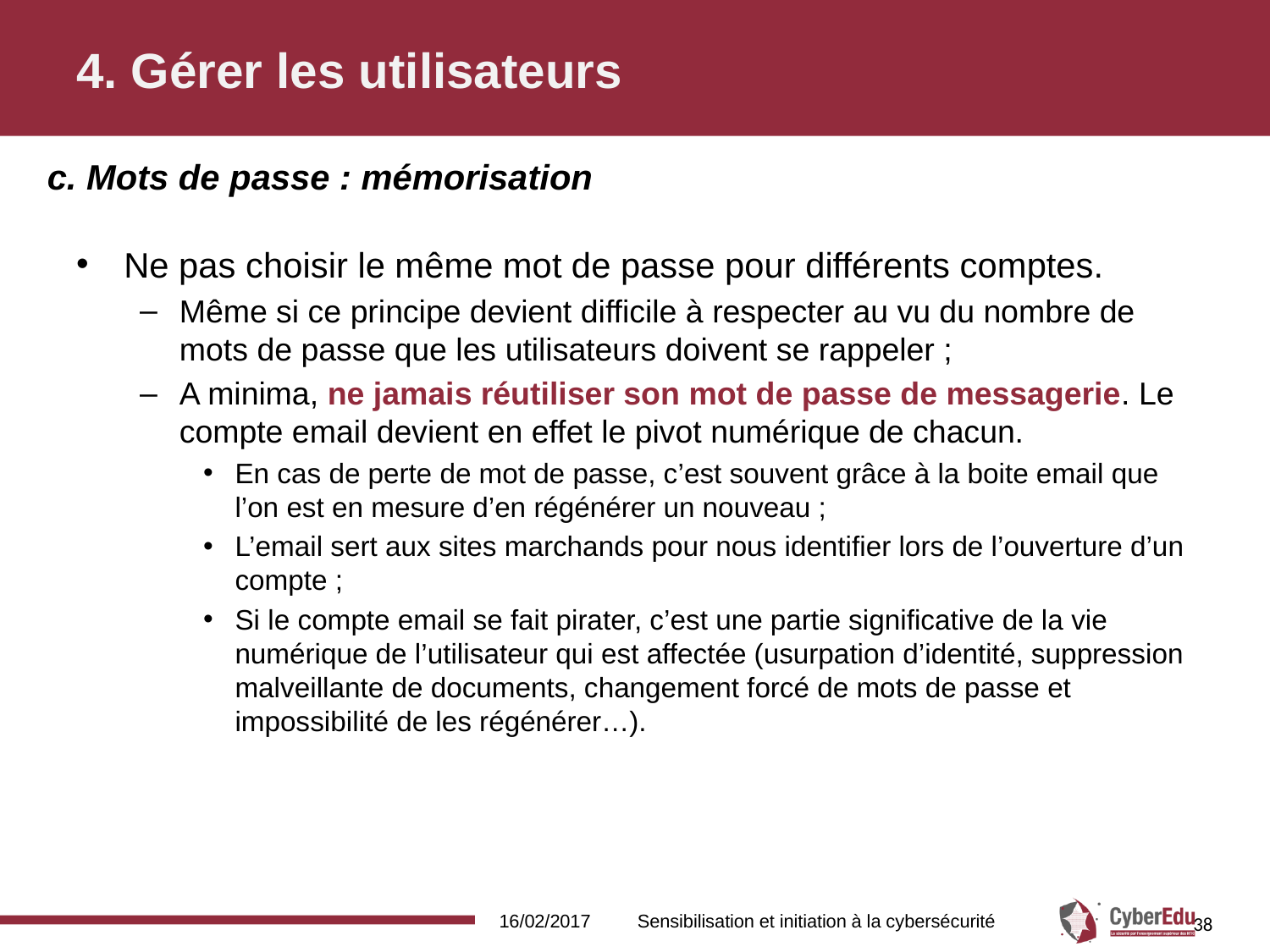

# 4. Gérer les utilisateurs
c. Mots de passe : mémorisation
Ne pas choisir le même mot de passe pour différents comptes.
Même si ce principe devient difficile à respecter au vu du nombre de mots de passe que les utilisateurs doivent se rappeler ;
A minima, ne jamais réutiliser son mot de passe de messagerie. Le compte email devient en effet le pivot numérique de chacun.
En cas de perte de mot de passe, c’est souvent grâce à la boite email que l’on est en mesure d’en régénérer un nouveau ;
L’email sert aux sites marchands pour nous identifier lors de l’ouverture d’un compte ;
Si le compte email se fait pirater, c’est une partie significative de la vie numérique de l’utilisateur qui est affectée (usurpation d’identité, suppression malveillante de documents, changement forcé de mots de passe et impossibilité de les régénérer…).
16/02/2017
Sensibilisation et initiation à la cybersécurité